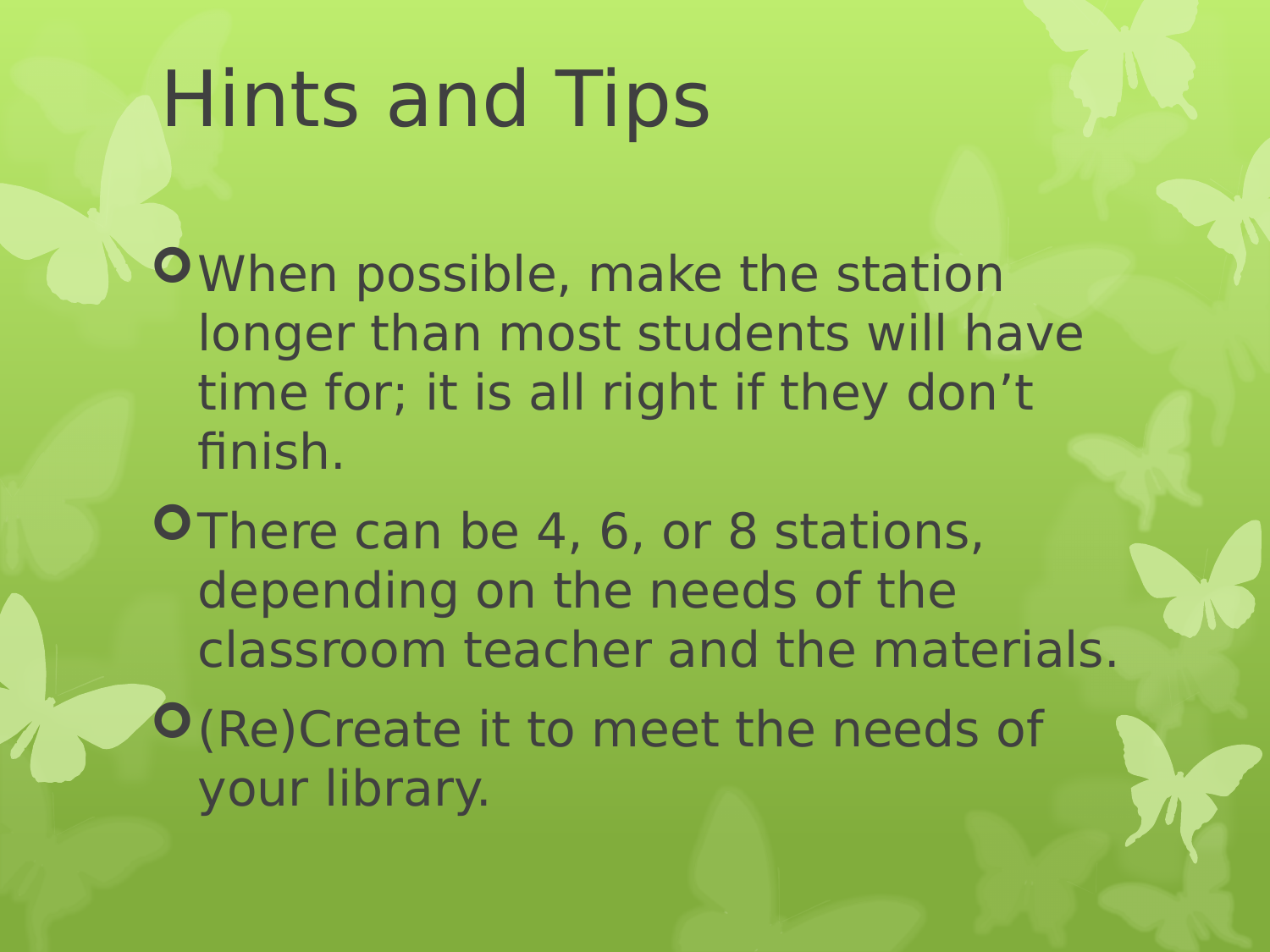

# Hints and Tips
When possible, make the station longer than most students will have time for; it is all right if they don’t finish.
There can be 4, 6, or 8 stations, depending on the needs of the classroom teacher and the materials.
(Re)Create it to meet the needs of your library.